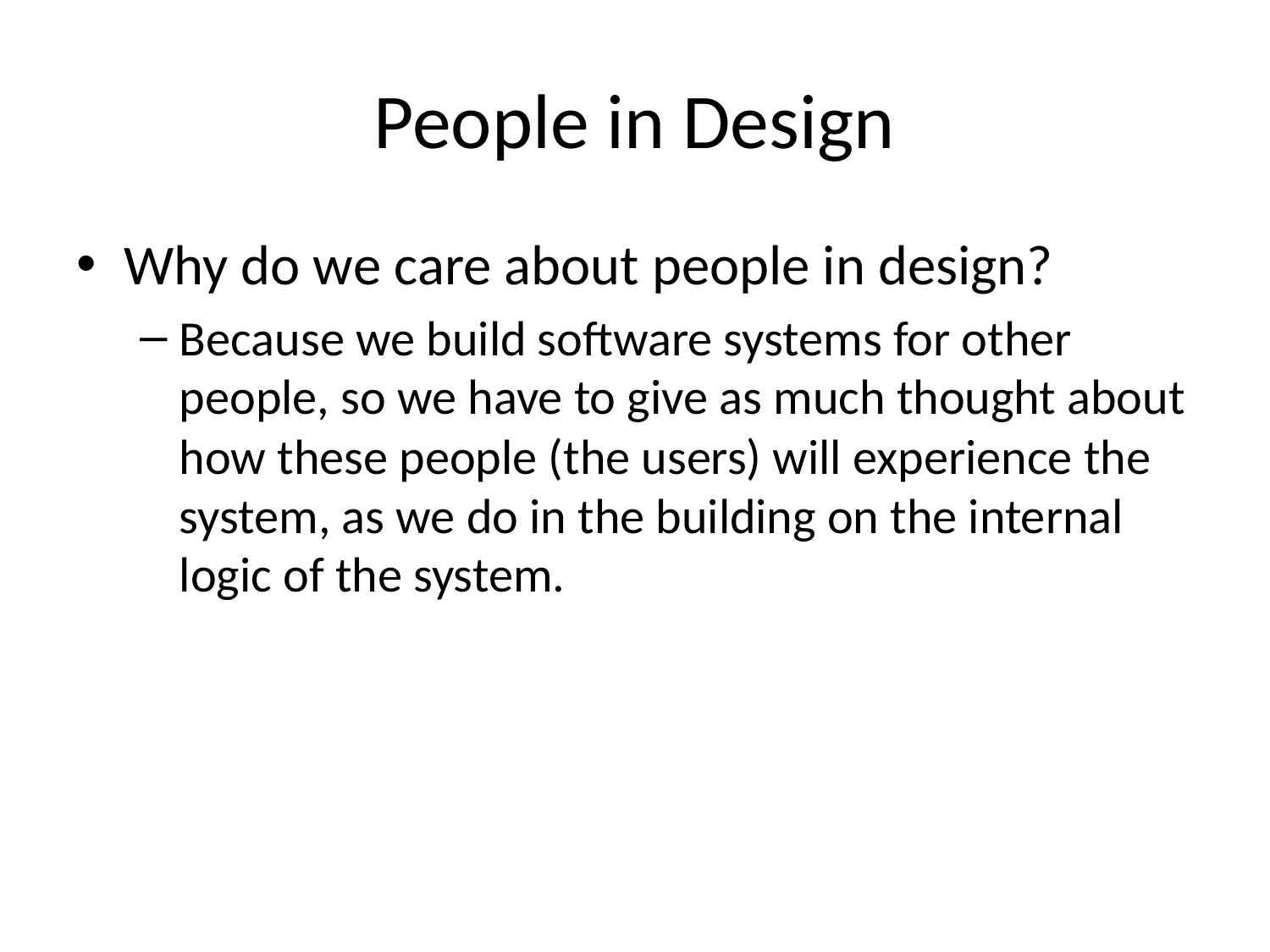

# People in Design
Why do we care about people in design?
Because we build software systems for other people, so we have to give as much thought about how these people (the users) will experience the system, as we do in the building on the internal logic of the system.